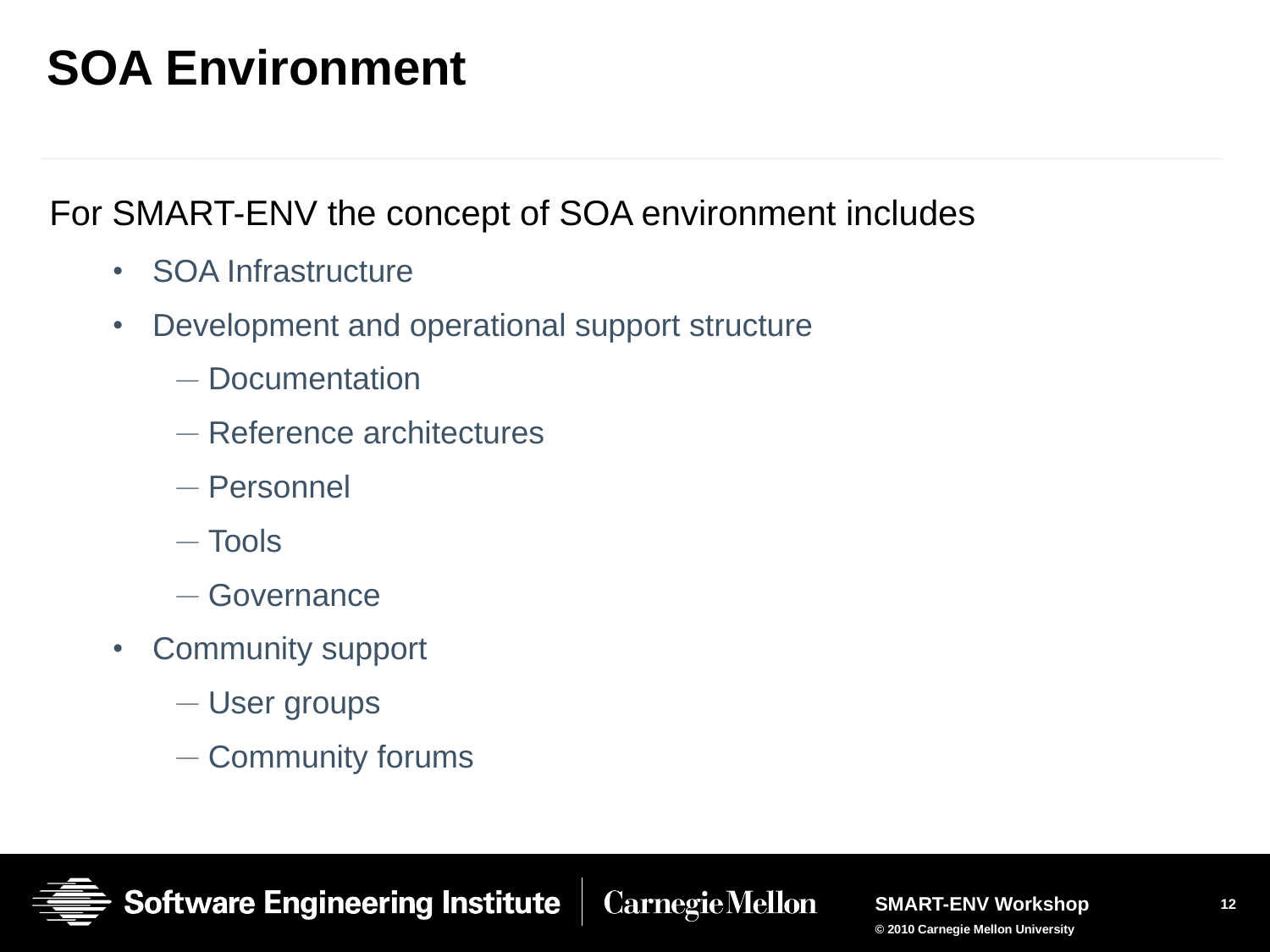

# SOA Environment
For SMART-ENV the concept of SOA environment includes
SOA Infrastructure
Development and operational support structure
Documentation
Reference architectures
Personnel
Tools
Governance
Community support
User groups
Community forums